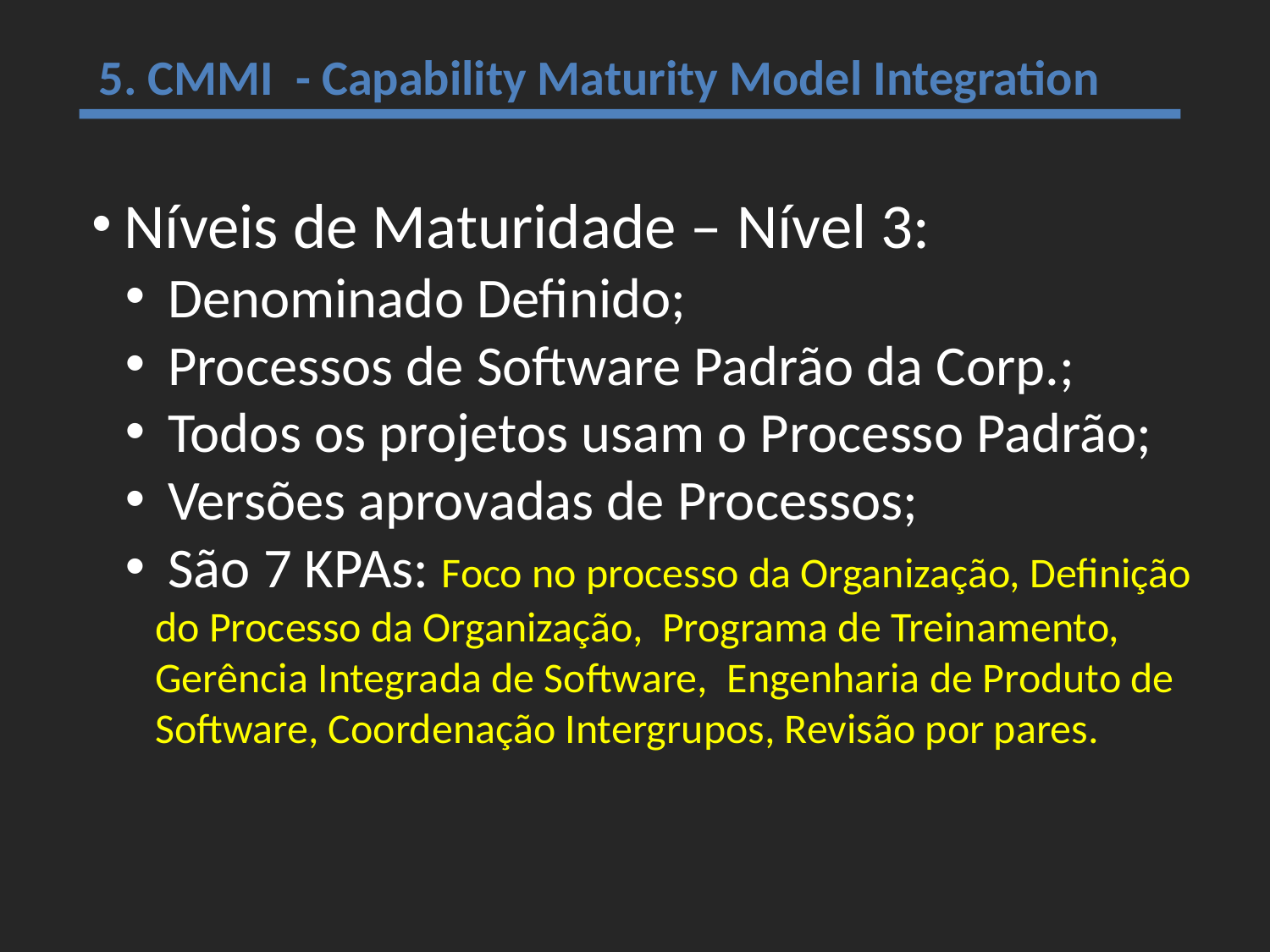

5. CMMI  - Capability Maturity Model Integration

 Níveis de Maturidade – Nível 3:
 Denominado Definido;
 Processos de Software Padrão da Corp.;
 Todos os projetos usam o Processo Padrão;
 Versões aprovadas de Processos;
 São 7 KPAs: Foco no processo da Organização, Definição do Processo da Organização,  Programa de Treinamento,  Gerência Integrada de Software,  Engenharia de Produto de Software, Coordenação Intergrupos, Revisão por pares.